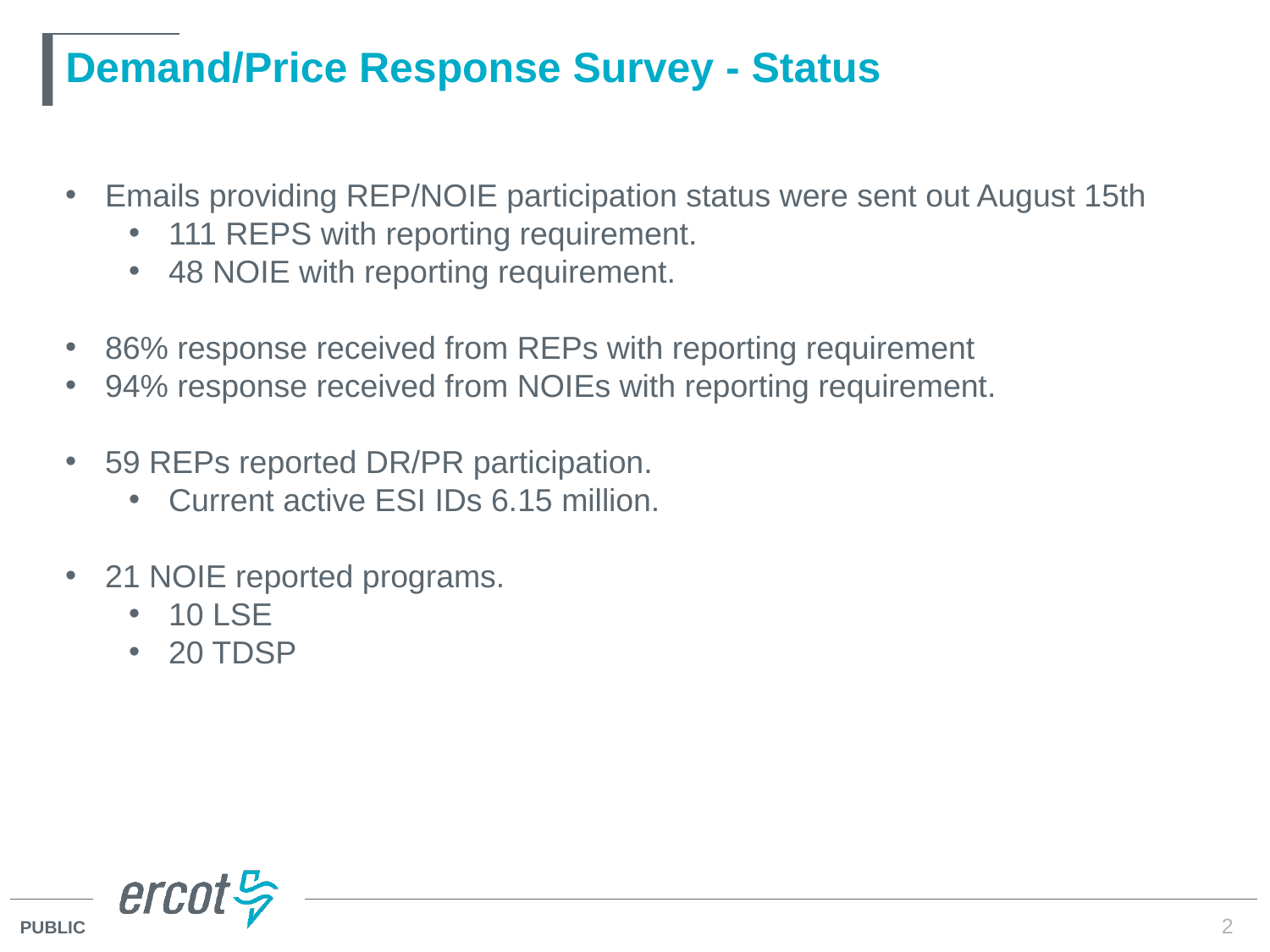

# Demand/Price Response Survey - Status
Emails providing REP/NOIE participation status were sent out August 15th
111 REPS with reporting requirement.
48 NOIE with reporting requirement.

86% response received from REPs with reporting requirement
94% response received from NOIEs with reporting requirement.

59 REPs reported DR/PR participation.
Current active ESI IDs 6.15 million.

21 NOIE reported programs.
10 LSE
20 TDSP

2